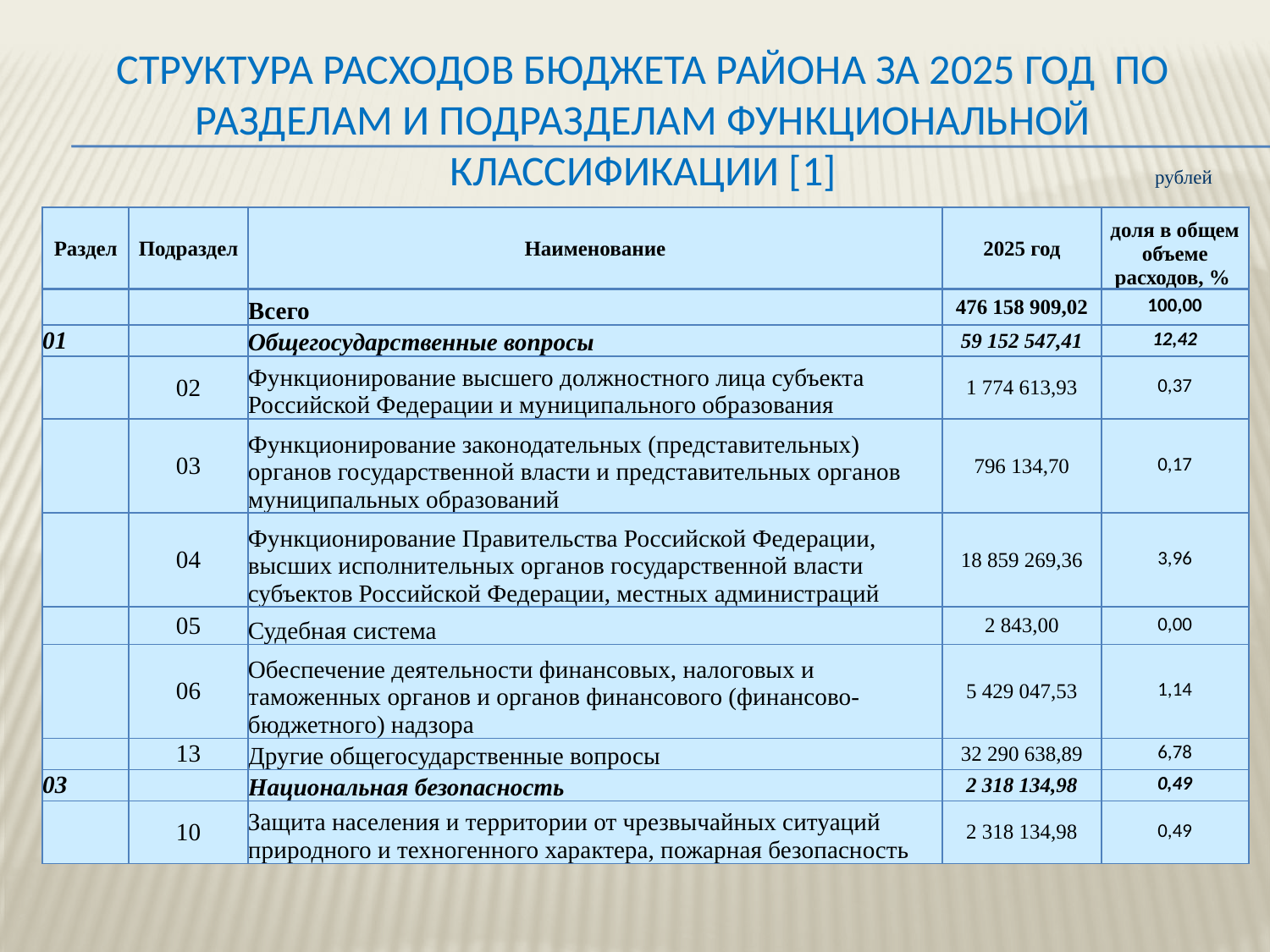

# Структура расходов бюджета района за 2025 год  по разделам и подразделам функциональной классификации [1]
рублей
| Раздел | Подраздел | Наименование | 2025 год | доля в общем объеме расходов, % |
| --- | --- | --- | --- | --- |
|  |  | Всего | 476 158 909,02 | 100,00 |
| 01 |  | Общегосударственные вопросы | 59 152 547,41 | 12,42 |
|  | 02 | Функционирование высшего должностного лица субъекта Российской Федерации и муниципального образования | 1 774 613,93 | 0,37 |
|  | 03 | Функционирование законодательных (представительных) органов государственной власти и представительных органов муниципальных образований | 796 134,70 | 0,17 |
|  | 04 | Функционирование Правительства Российской Федерации, высших исполнительных органов государственной власти субъектов Российской Федерации, местных администраций | 18 859 269,36 | 3,96 |
|  | 05 | Судебная система | 2 843,00 | 0,00 |
|  | 06 | Обеспечение деятельности финансовых, налоговых и таможенных органов и органов финансового (финансово-бюджетного) надзора | 5 429 047,53 | 1,14 |
|  | 13 | Другие общегосударственные вопросы | 32 290 638,89 | 6,78 |
| 03 |  | Национальная безопасность | 2 318 134,98 | 0,49 |
|  | 10 | Защита населения и территории от чрезвычайных ситуаций природного и техногенного характера, пожарная безопасность | 2 318 134,98 | 0,49 |